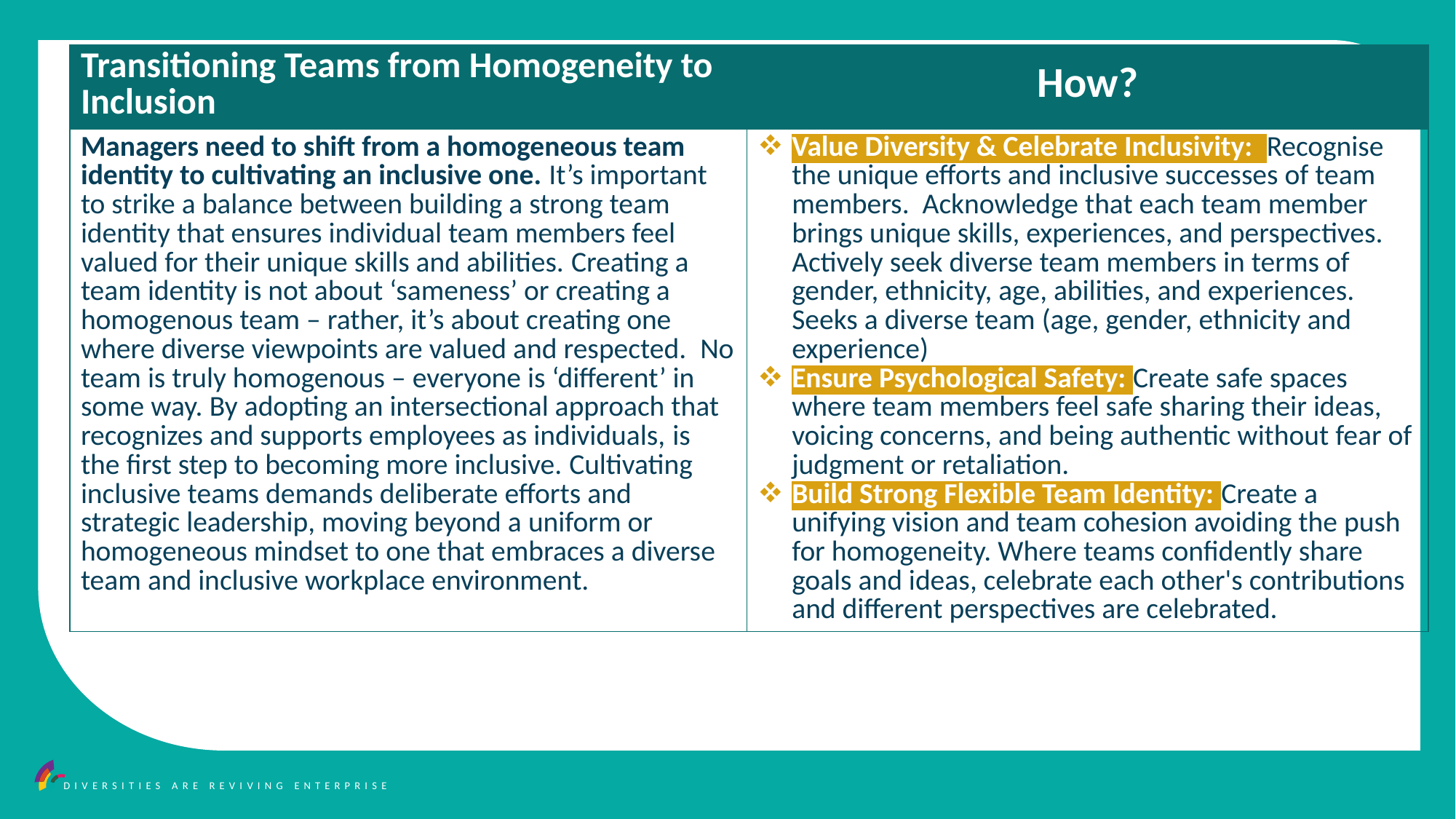

| Transitioning Teams from Homogeneity to Inclusion | How? |
| --- | --- |
| Managers need to shift from a homogeneous team identity to cultivating an inclusive one. It’s important to strike a balance between building a strong team identity that ensures individual team members feel valued for their unique skills and abilities. Creating a team identity is not about ‘sameness’ or creating a homogenous team – rather, it’s about creating one where diverse viewpoints are valued and respected. No team is truly homogenous – everyone is ‘different’ in some way. By adopting an intersectional approach that recognizes and supports employees as individuals, is the first step to becoming more inclusive. Cultivating inclusive teams demands deliberate efforts and strategic leadership, moving beyond a uniform or homogeneous mindset to one that embraces a diverse team and inclusive workplace environment. | Value Diversity & Celebrate Inclusivity: Recognise the unique efforts and inclusive successes of team members. Acknowledge that each team member brings unique skills, experiences, and perspectives. Actively seek diverse team members in terms of gender, ethnicity, age, abilities, and experiences. Seeks a diverse team (age, gender, ethnicity and experience) Ensure Psychological Safety: Create safe spaces where team members feel safe sharing their ideas, voicing concerns, and being authentic without fear of judgment or retaliation. Build Strong Flexible Team Identity: Create a unifying vision and team cohesion avoiding the push for homogeneity. Where teams confidently share goals and ideas, celebrate each other's contributions and different perspectives are celebrated. |